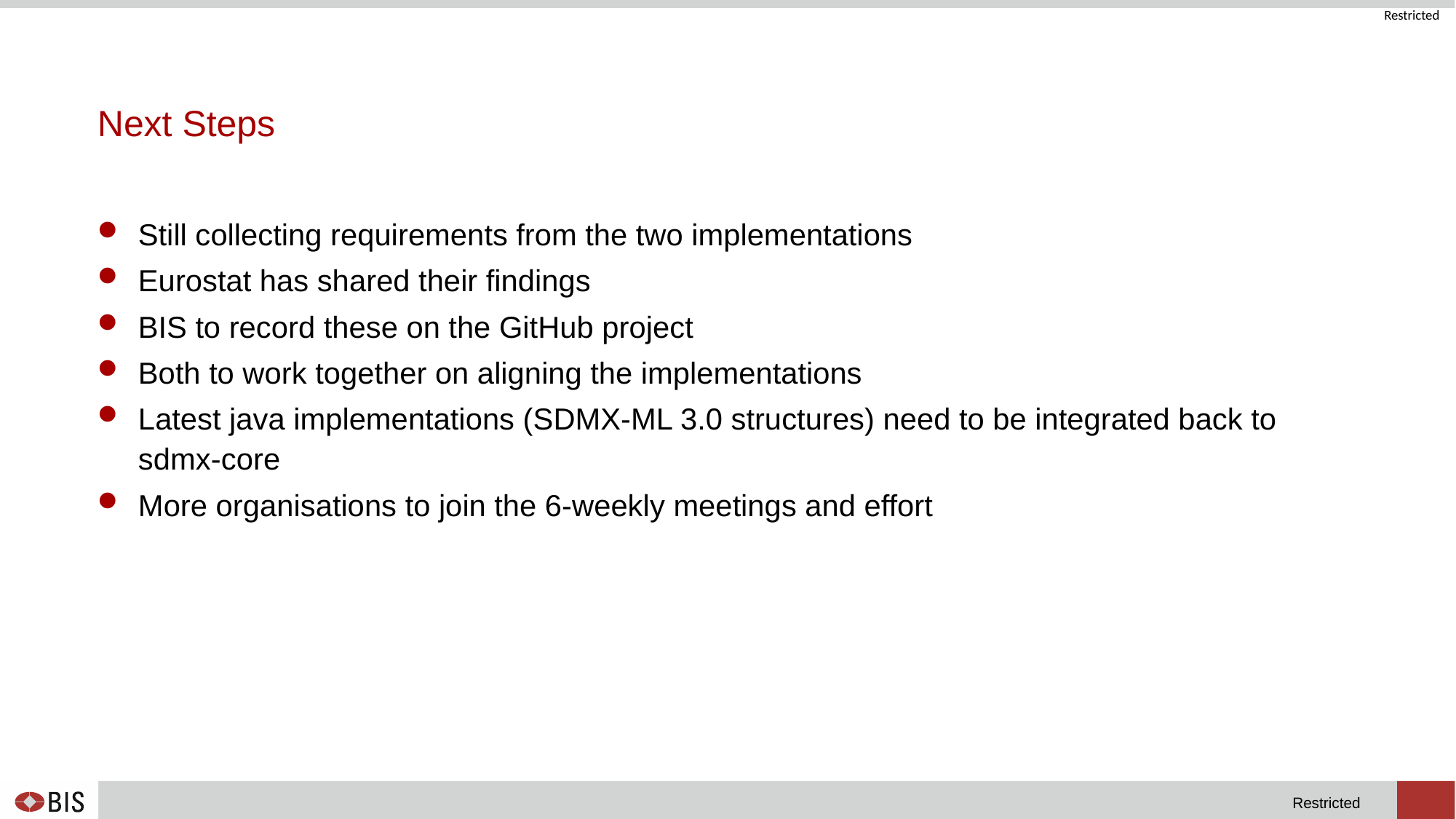

# Next Steps
Still collecting requirements from the two implementations
Eurostat has shared their findings
BIS to record these on the GitHub project
Both to work together on aligning the implementations
Latest java implementations (SDMX-ML 3.0 structures) need to be integrated back to sdmx-core
More organisations to join the 6-weekly meetings and effort